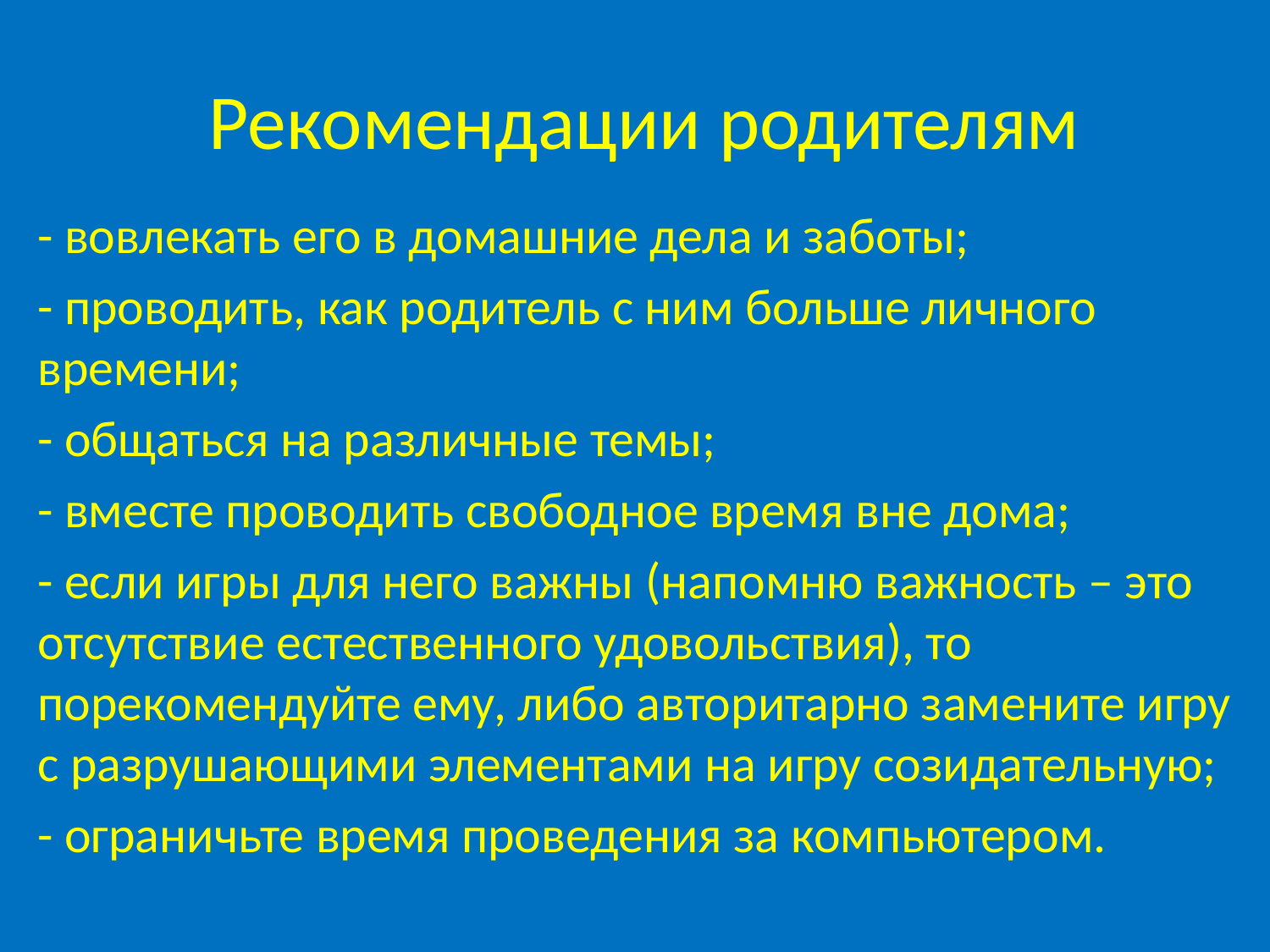

# Рекомендации родителям
- вовлекать его в домашние дела и заботы;
- проводить, как родитель с ним больше личного времени;
- общаться на различные темы;
- вместе проводить свободное время вне дома;
- если игры для него важны (напомню важность – это отсутствие естественного удовольствия), то порекомендуйте ему, либо авторитарно замените игру с разрушающими элементами на игру созидательную;
- ограничьте время проведения за компьютером.